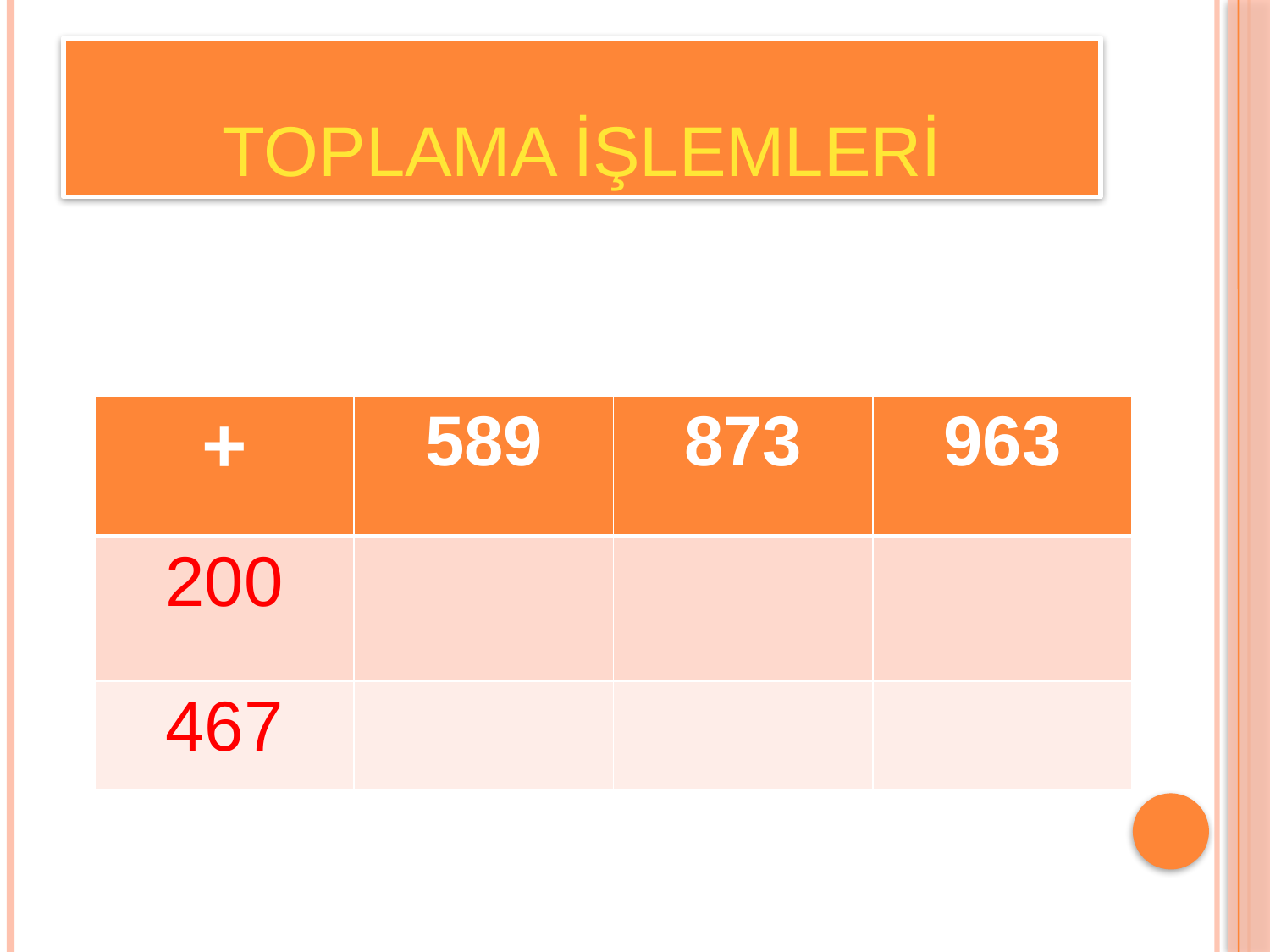

# TOPLAMA İŞLEMLERİ
| + | 589 | 873 | 963 |
| --- | --- | --- | --- |
| 200 |  |  |  |
| 467 |  |  |  |